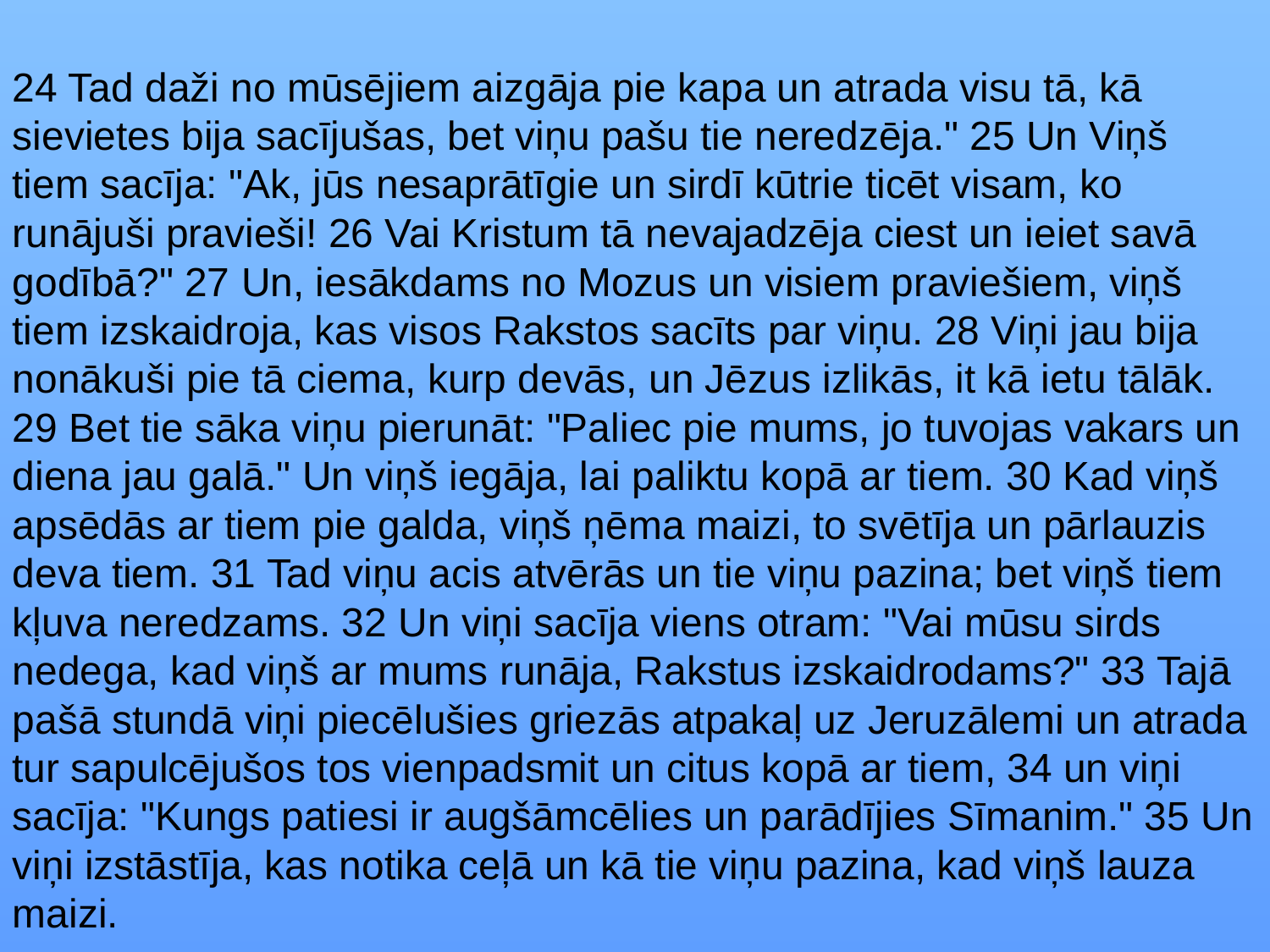

24 Tad daži no mūsējiem aizgāja pie kapa un atrada visu tā, kā sievietes bija sacījušas, bet viņu pašu tie neredzēja." 25 Un Viņš tiem sacīja: "Ak, jūs nesaprātīgie un sirdī kūtrie ticēt visam, ko runājuši pravieši! 26 Vai Kristum tā nevajadzēja ciest un ieiet savā godībā?" 27 Un, iesākdams no Mozus un visiem praviešiem, viņš tiem izskaidroja, kas visos Rakstos sacīts par viņu. 28 Viņi jau bija nonākuši pie tā ciema, kurp devās, un Jēzus izlikās, it kā ietu tālāk. 29 Bet tie sāka viņu pierunāt: "Paliec pie mums, jo tuvojas vakars un diena jau galā." Un viņš iegāja, lai paliktu kopā ar tiem. 30 Kad viņš apsēdās ar tiem pie galda, viņš ņēma maizi, to svētīja un pārlauzis deva tiem. 31 Tad viņu acis atvērās un tie viņu pazina; bet viņš tiem kļuva neredzams. 32 Un viņi sacīja viens otram: "Vai mūsu sirds nedega, kad viņš ar mums runāja, Rakstus izskaidrodams?" 33 Tajā pašā stundā viņi piecēlušies griezās atpakaļ uz Jeruzālemi un atrada tur sapulcējušos tos vienpadsmit un citus kopā ar tiem, 34 un viņi sacīja: "Kungs patiesi ir augšāmcēlies un parādījies Sīmanim." 35 Un viņi izstāstīja, kas notika ceļā un kā tie viņu pazina, kad viņš lauza maizi.